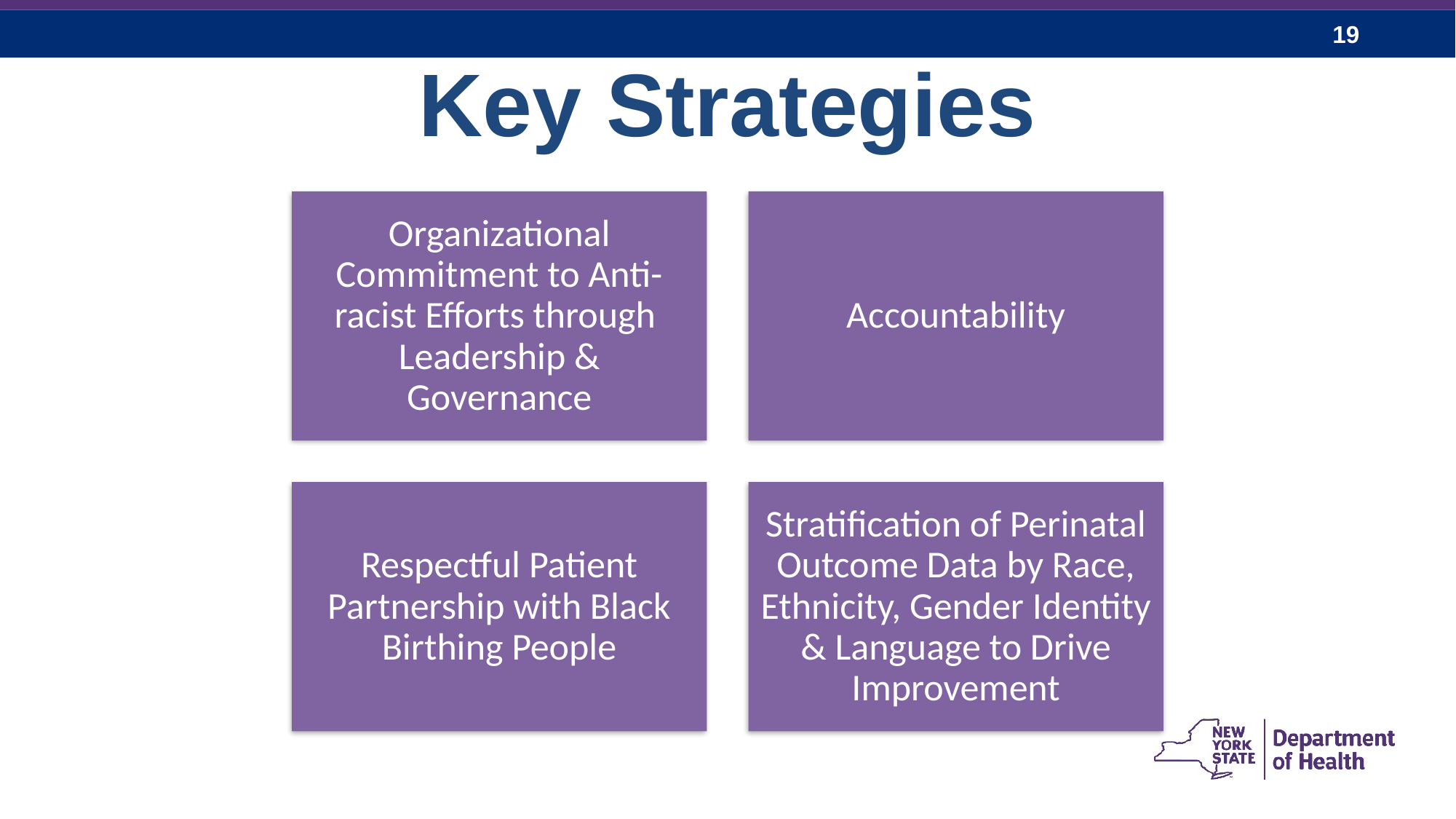

# Key Strategies
Organizational Commitment to Anti-racist Efforts through
Leadership & Governance
Accountability
Respectful Patient Partnership with Black Birthing People
Stratification of Perinatal Outcome Data by Race, Ethnicity, Gender Identity & Language to Drive Improvement